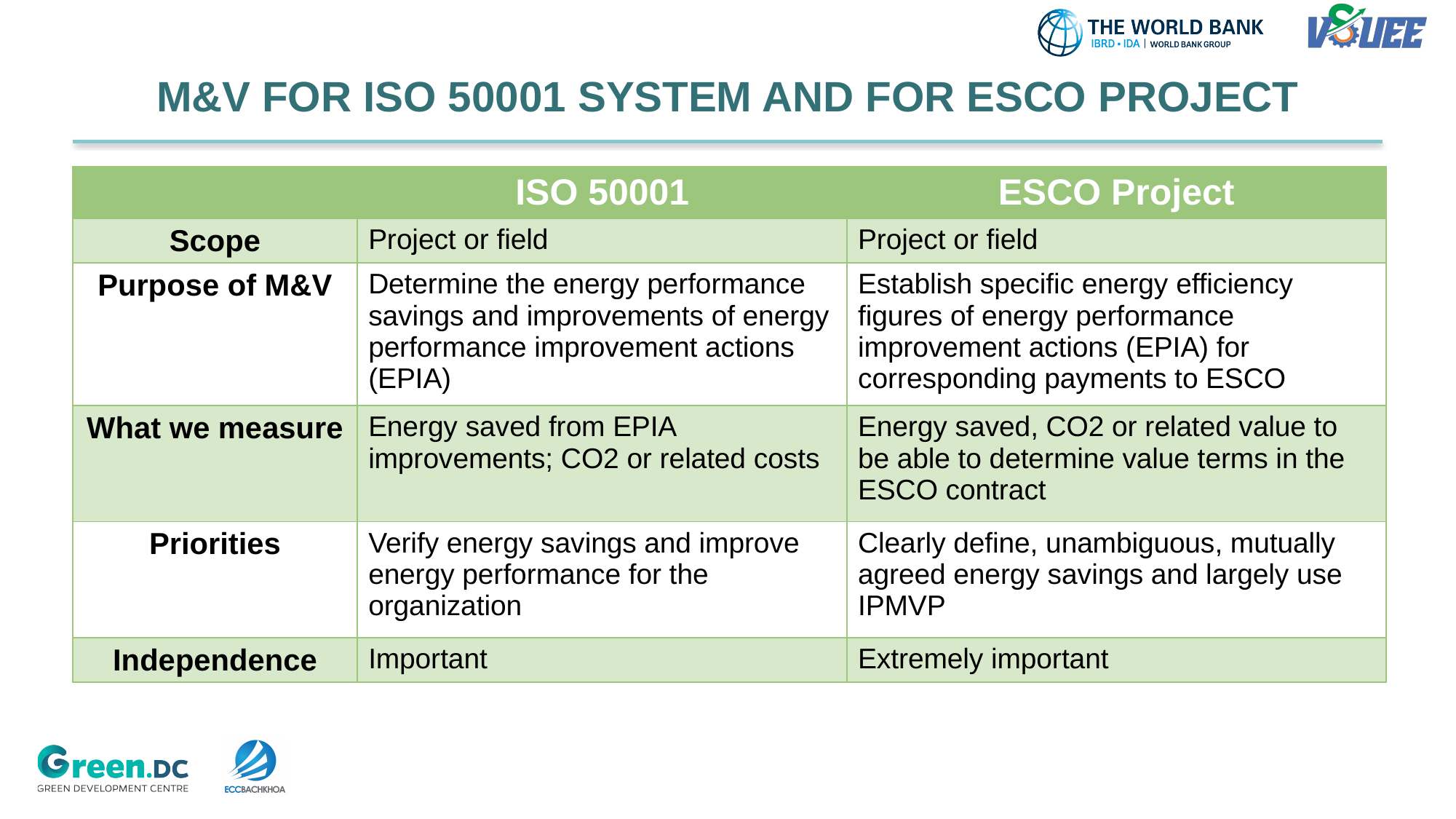

# M&V FOR ISO 50001 SYSTEM AND FOR ESCO PROJECT
|  | ISO 50001 | ESCO Project |
| --- | --- | --- |
| Scope | Project or field | Project or field |
| Purpose of M&V | Determine the energy performance savings and improvements of energy performance improvement actions (EPIA) | Establish specific energy efficiency figures of energy performance improvement actions (EPIA) for corresponding payments to ESCO |
| What we measure | Energy saved from EPIA improvements; CO2 or related costs | Energy saved, CO2 or related value to be able to determine value terms in the ESCO contract |
| Priorities | Verify energy savings and improve energy performance for the organization | Clearly define, unambiguous, mutually agreed energy savings and largely use IPMVP |
| Independence | Important | Extremely important |